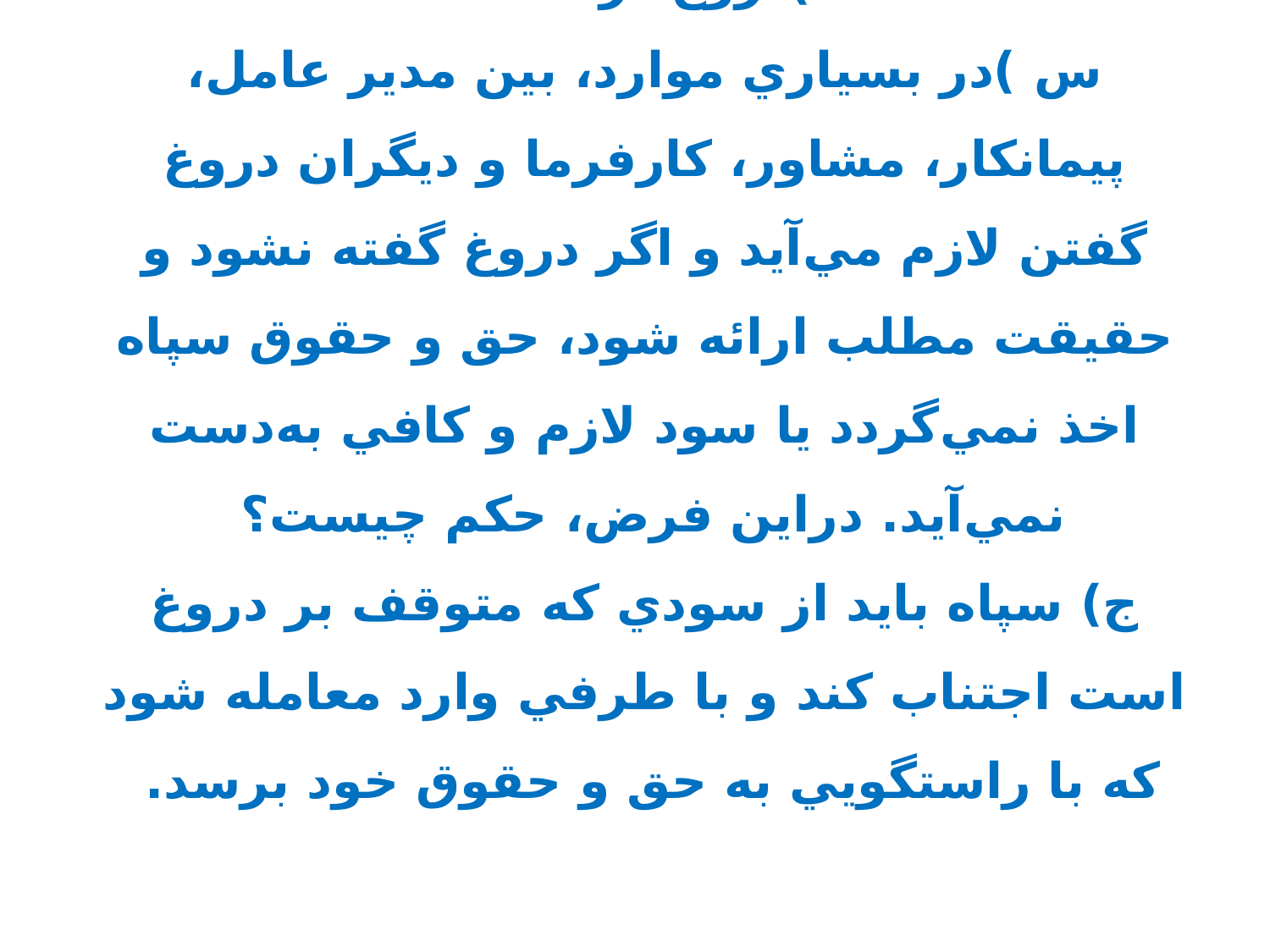

2)دروغ درمعامله
س )در بسياري موارد، بين مدير عامل، پيمانكار، مشاور، كارفرما و ديگران دروغ گفتن لازم مي‌آيد و اگر دروغ گفته نشود و حقيقت مطلب ارائه شود، حق و حقوق سپاه اخذ نمي‌گردد يا سود لازم و كافي به‌دست نمي‌آيد. دراين فرض، حكم چيست؟
ج) سپاه بايد از سودي كه متوقف بر دروغ است اجتناب كند و با طرفي وارد معامله شود كه با راستگويي به حق و حقوق خود برسد.